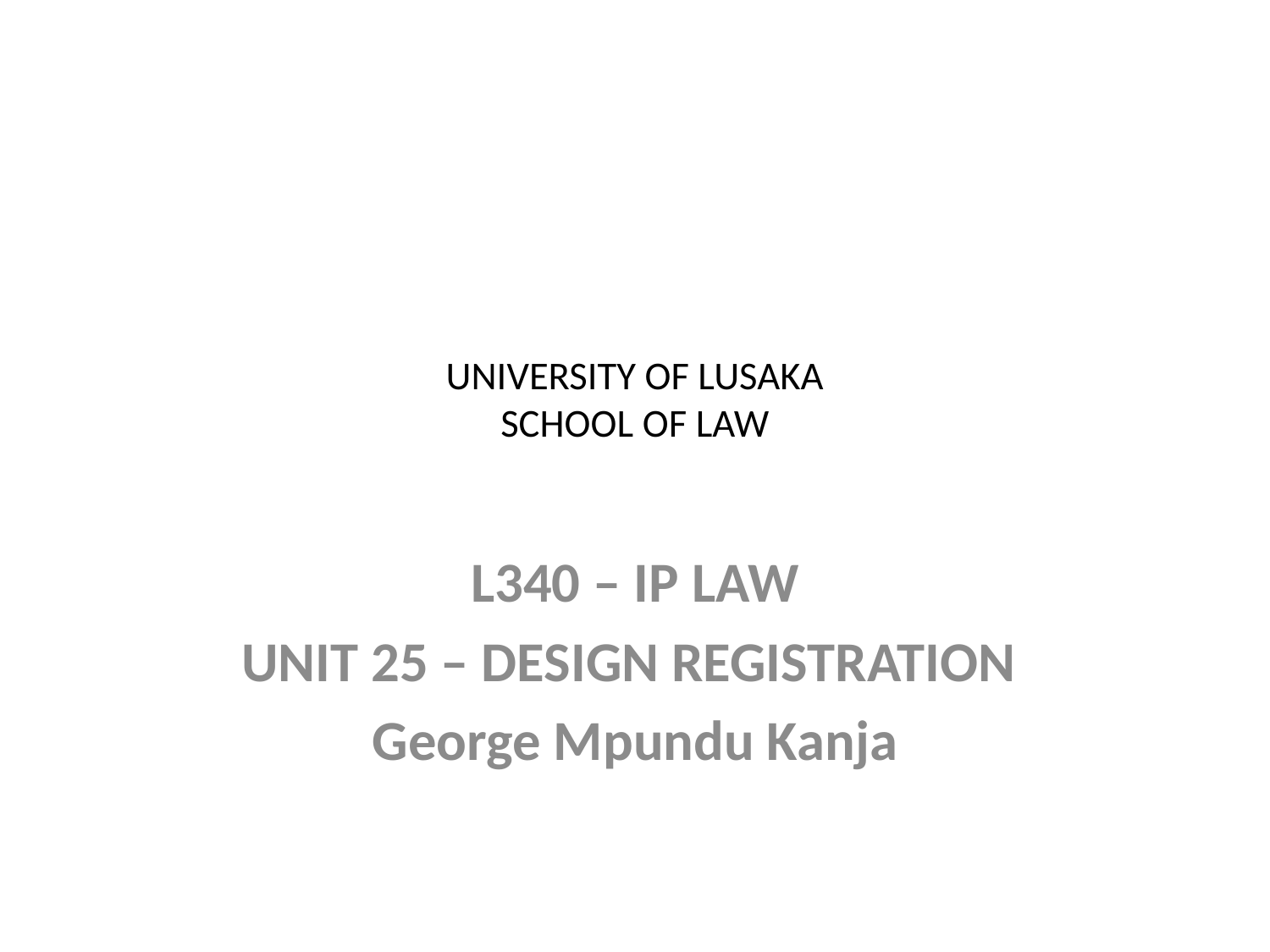

# UNIVERSITY OF LUSAKA SCHOOL OF LAW
L340 – IP LAW
UNIT 25 – DESIGN REGISTRATION
George Mpundu Kanja